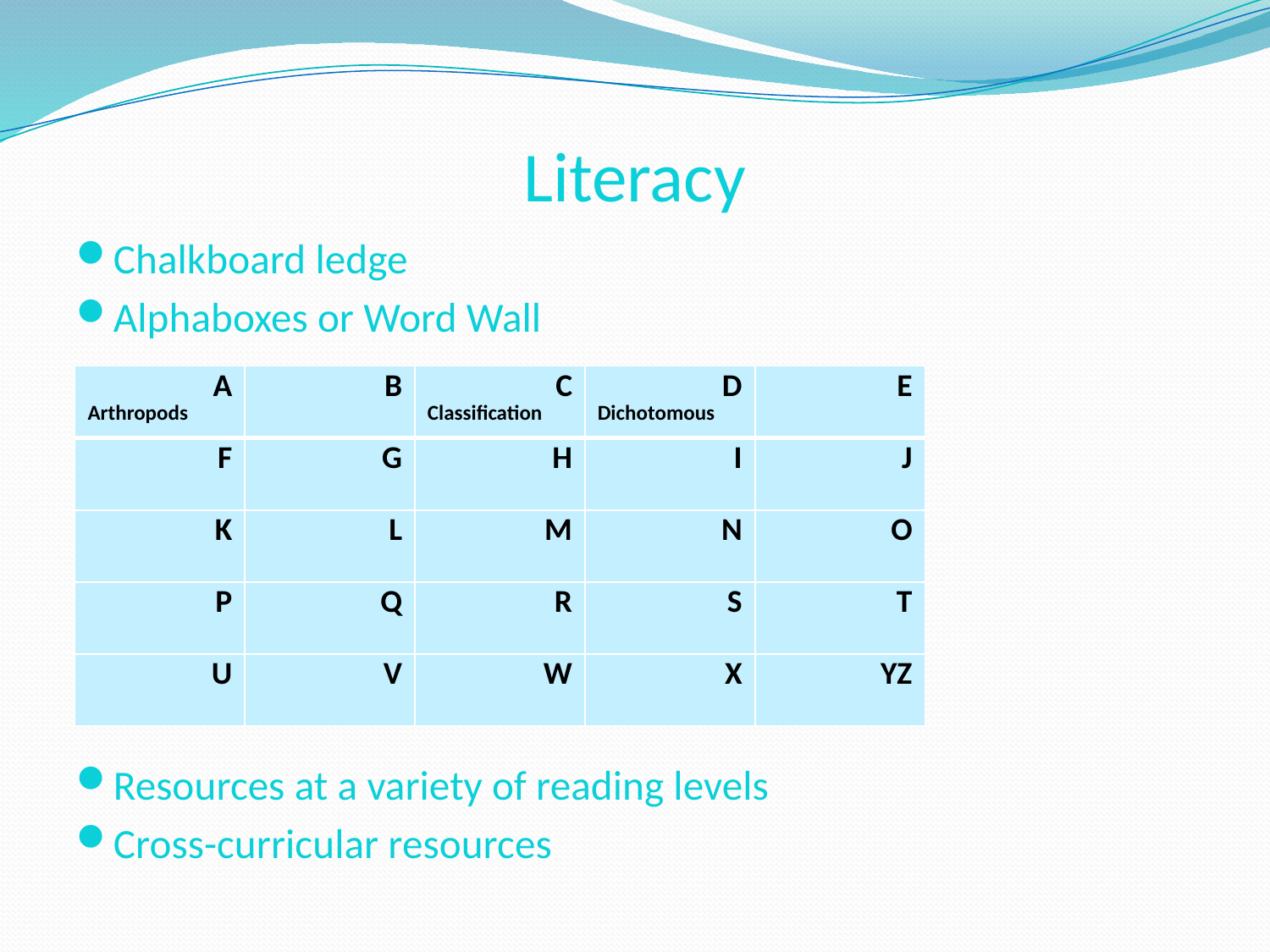

# Literacy
Chalkboard ledge
Alphaboxes or Word Wall

Resources at a variety of reading levels
Cross-curricular resources

| A Arthropods | B | C Classification | D Dichotomous | E |
| --- | --- | --- | --- | --- |
| F | G | H | I | J |
| K | L | M | N | O |
| P | Q | R | S | T |
| U | V | W | X | YZ |